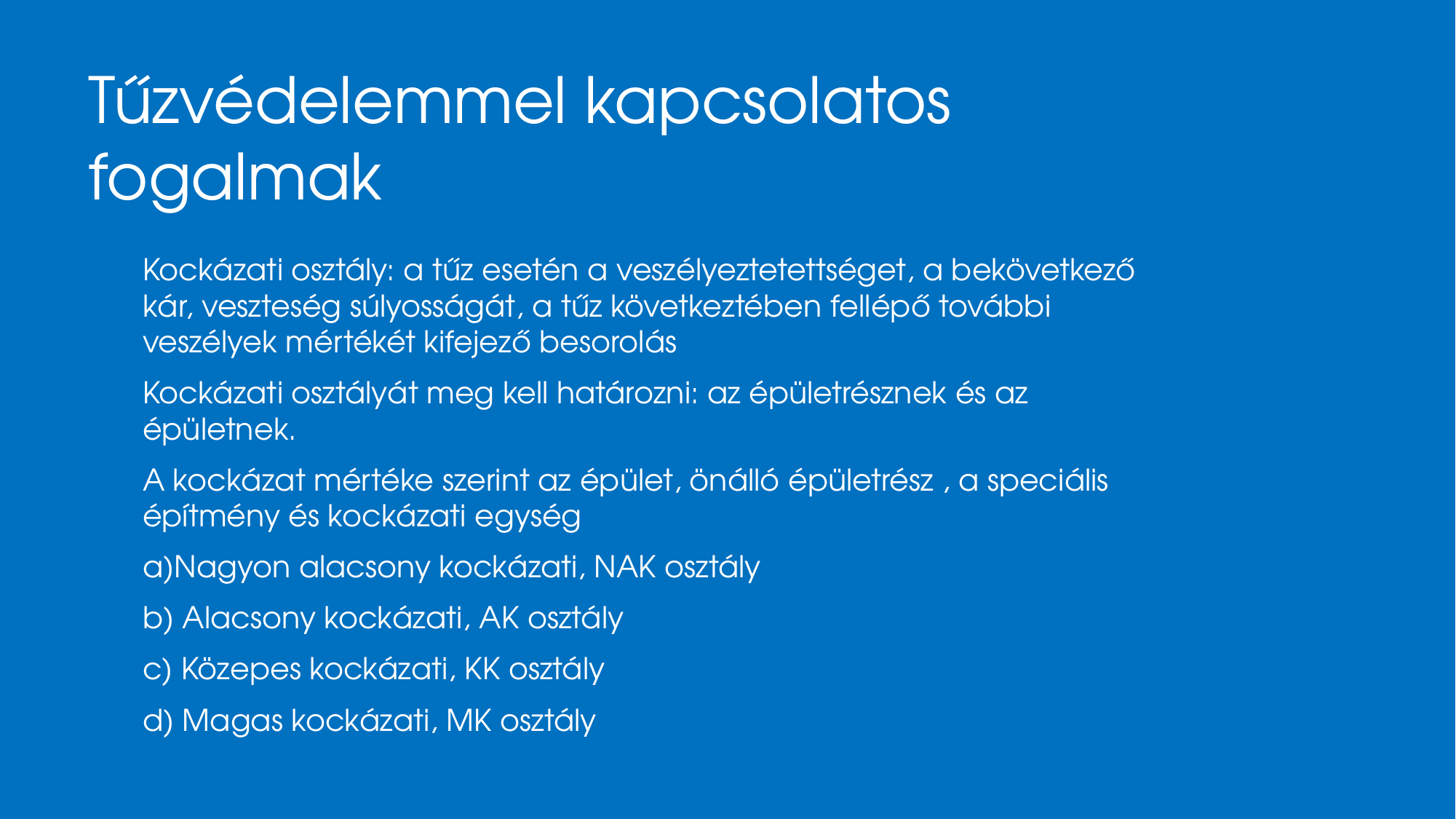

# Tűzvédelemmel kapcsolatos fogalmak
Kockázati osztály: a tűz esetén a veszélyeztetettséget, a bekövetkező kár, veszteség súlyosságát, a tűz következtében fellépő további veszélyek mértékét kifejező besorolás
Kockázati osztályát meg kell határozni: az épületrésznek és az épületnek.
A kockázat mértéke szerint az épület, önálló épületrész , a speciális építmény és kockázati egység
a)Nagyon alacsony kockázati, NAK osztály
b) Alacsony kockázati, AK osztály
c) Közepes kockázati, KK osztály
d) Magas kockázati, MK osztály